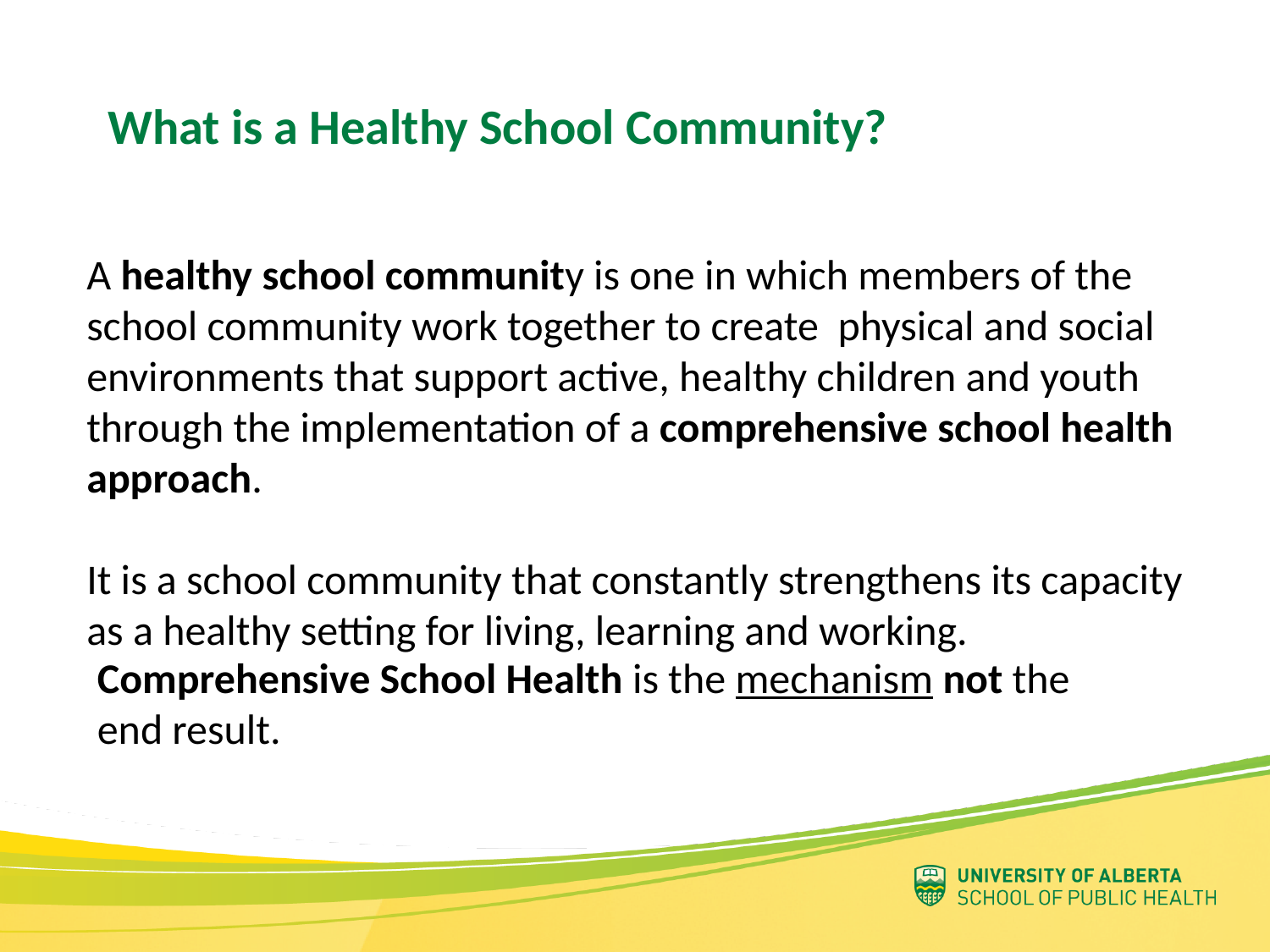

# What is a Healthy School Community?

A healthy school community is one in which members of the school community work together to create  physical and social environments that support active, healthy children and youth through the implementation of a comprehensive school health approach.

It is a school community that constantly strengthens its capacity as a healthy setting for living, learning and working.
Comprehensive School Health is the mechanism not the end result.